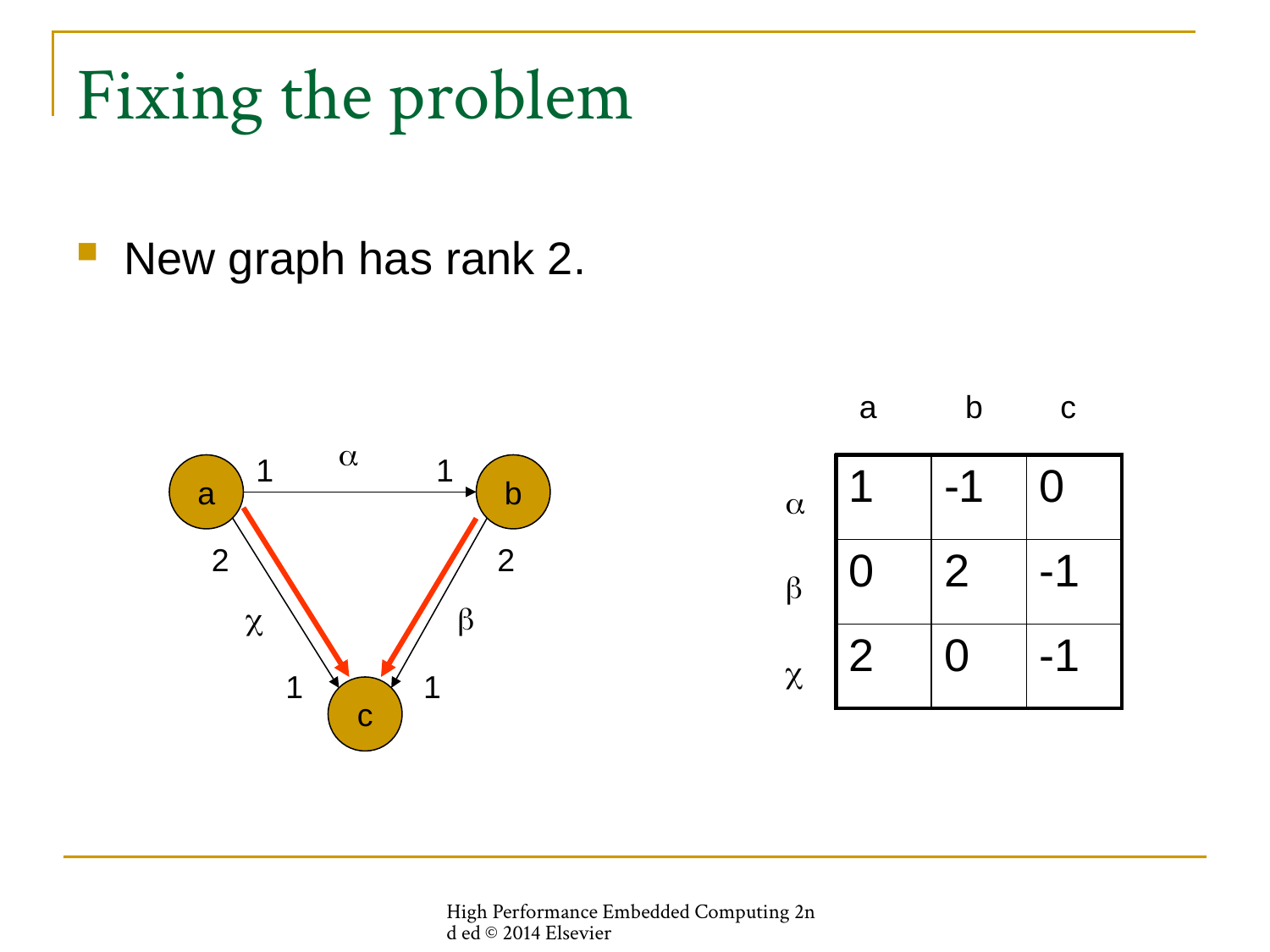

# Fixing the problem
New graph has rank 2.
a
b
c
α
1
1
a
b
| 1 | -1 | 0 |
| --- | --- | --- |
| 0 | 2 | -1 |
| 2 | 0 | -1 |
α

2
2
β
χ
β
χ
1
1
c
High Performance Embedded Computing 2nd ed © 2014 Elsevier